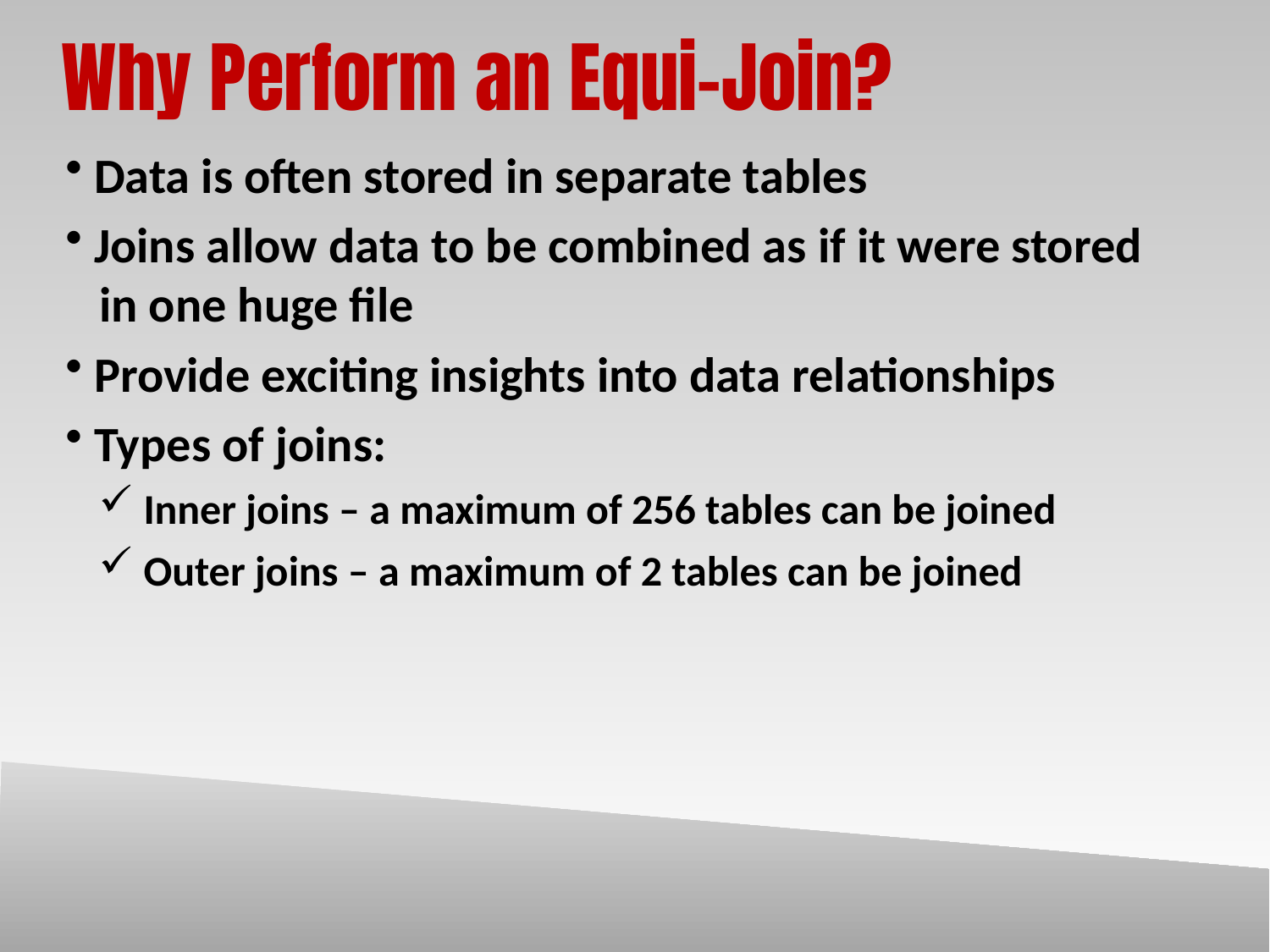

Why Perform an Equi-Join?
 Data is often stored in separate tables
 Joins allow data to be combined as if it were stored
   in one huge file
 Provide exciting insights into data relationships
 Types of joins:
 Inner joins – a maximum of 256 tables can be joined
 Outer joins – a maximum of 2 tables can be joined